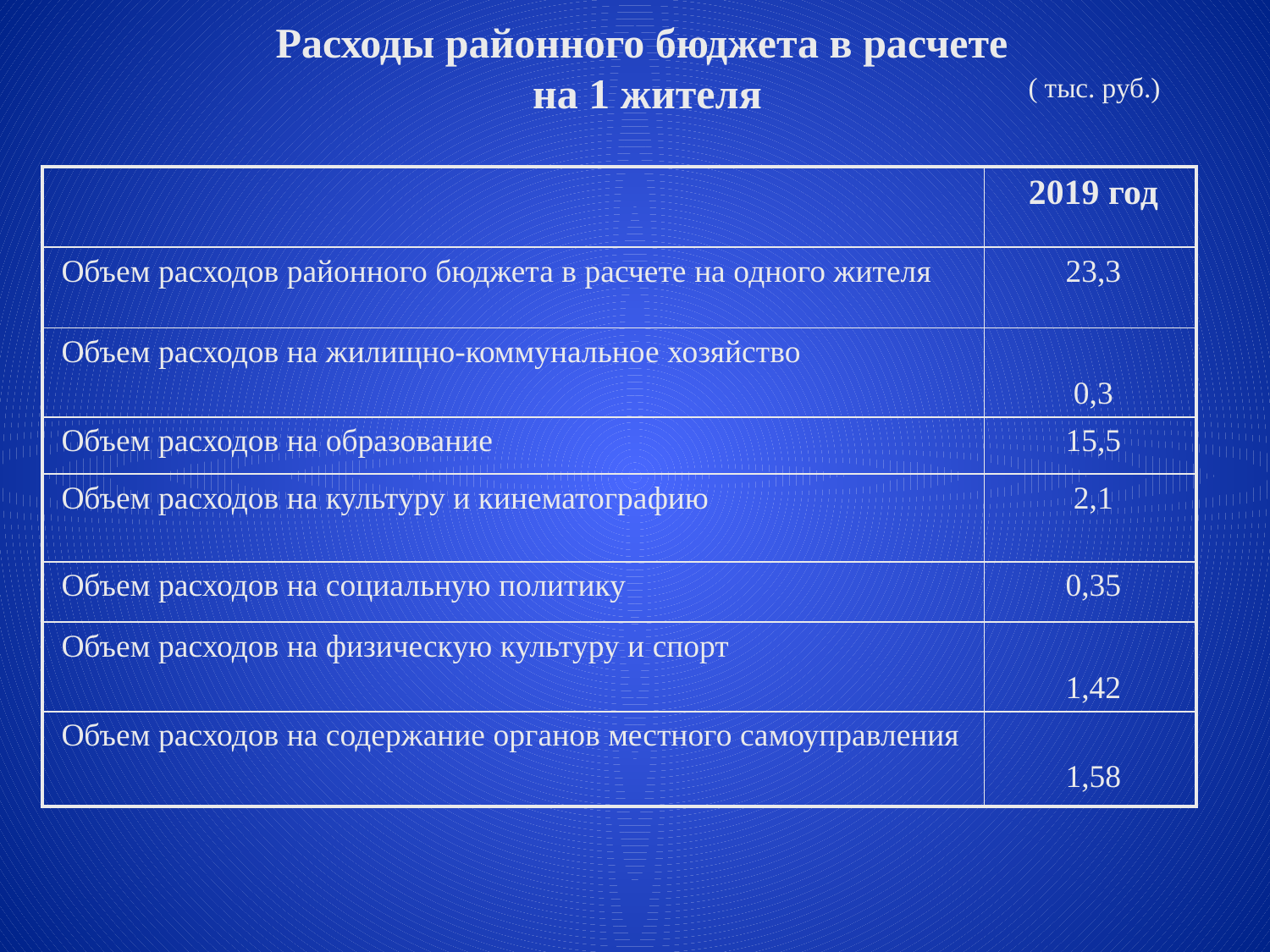

# Расходы районного бюджета в расчете на 1 жителя
( тыс. руб.)

|  | 2019 год |
| --- | --- |
| Объем расходов районного бюджета в расчете на одного жителя | 23,3 |
| Объем расходов на жилищно-коммунальное хозяйство | 0,3 |
| Объем расходов на образование | 15,5 |
| Объем расходов на культуру и кинематографию | 2,1 |
| Объем расходов на социальную политику | 0,35 |
| Объем расходов на физическую культуру и спорт | 1,42 |
| Объем расходов на содержание органов местного самоуправления | 1,58 |